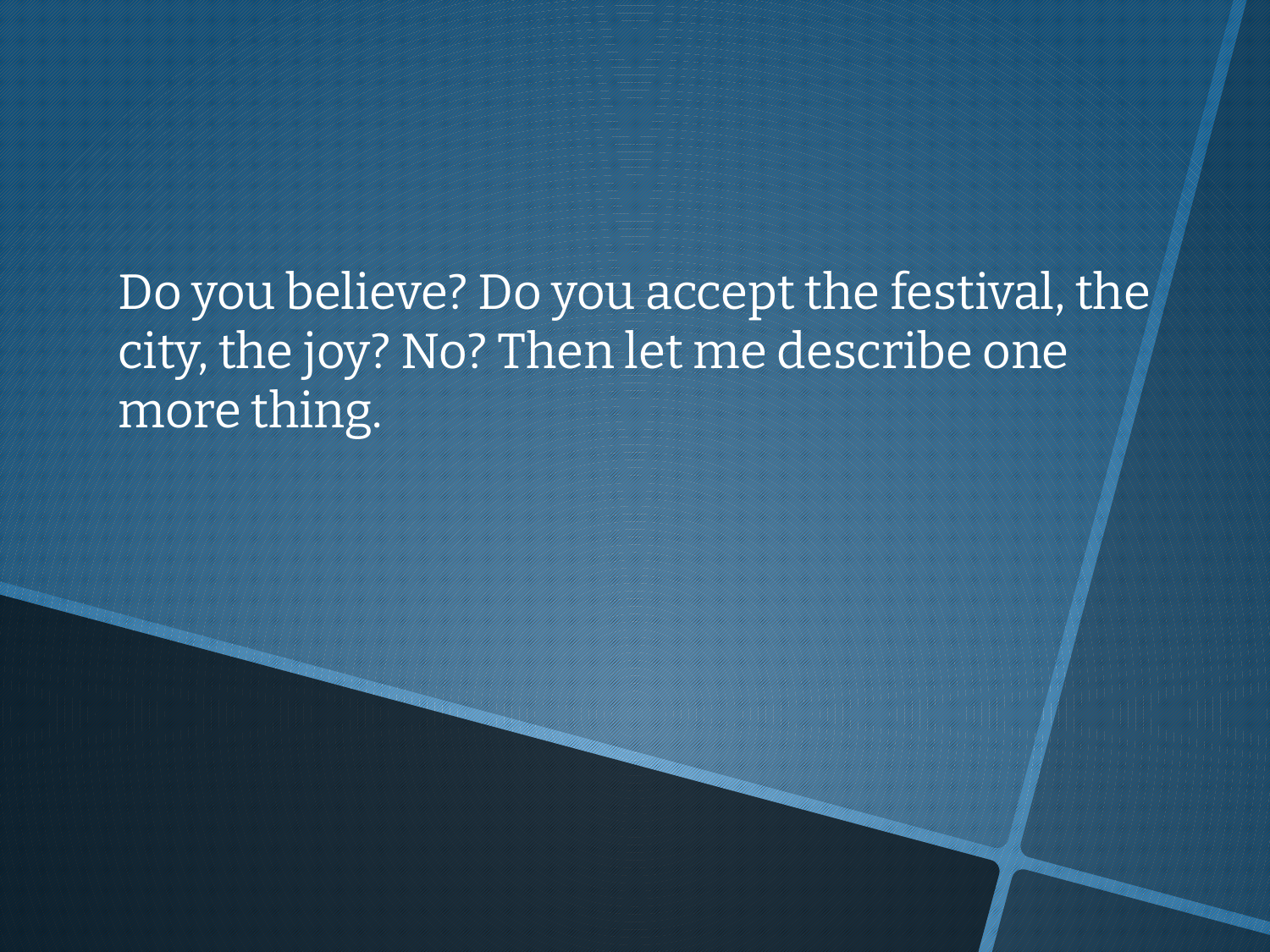

Do you believe? Do you accept the festival, the city, the joy? No? Then let me describe one more thing.